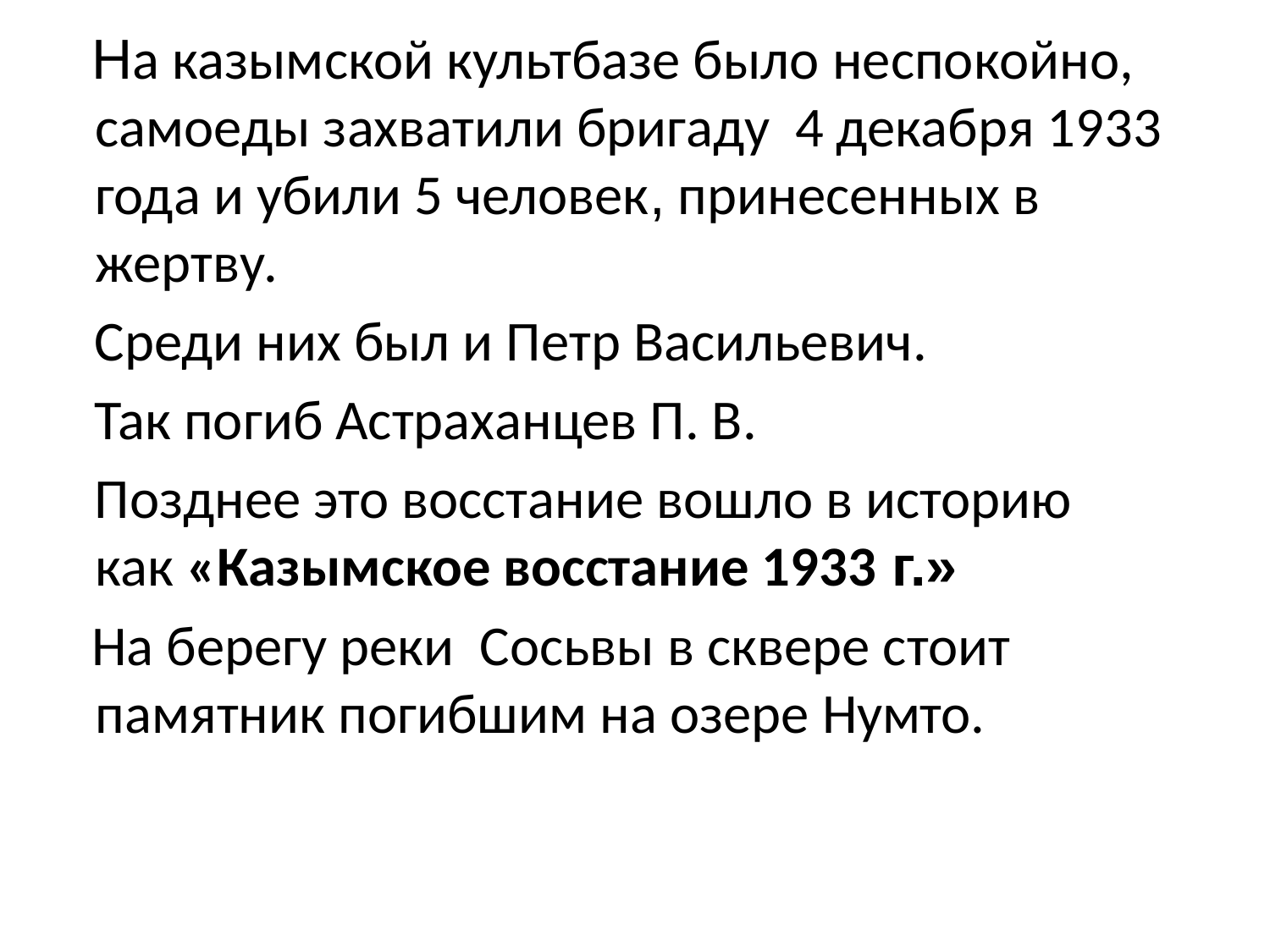

На казымской культбазе было неспокойно, самоеды захватили бригаду  4 декабря 1933 года и убили 5 человек, принесенных в жертву.
   Среди них был и Петр Васильевич.
   Так погиб Астраханцев П. В.
   Позднее это восстание вошло в историю  как «Казымское восстание 1933 г.»
   На берегу реки  Сосьвы в сквере стоит памятник погибшим на озере Нумто.